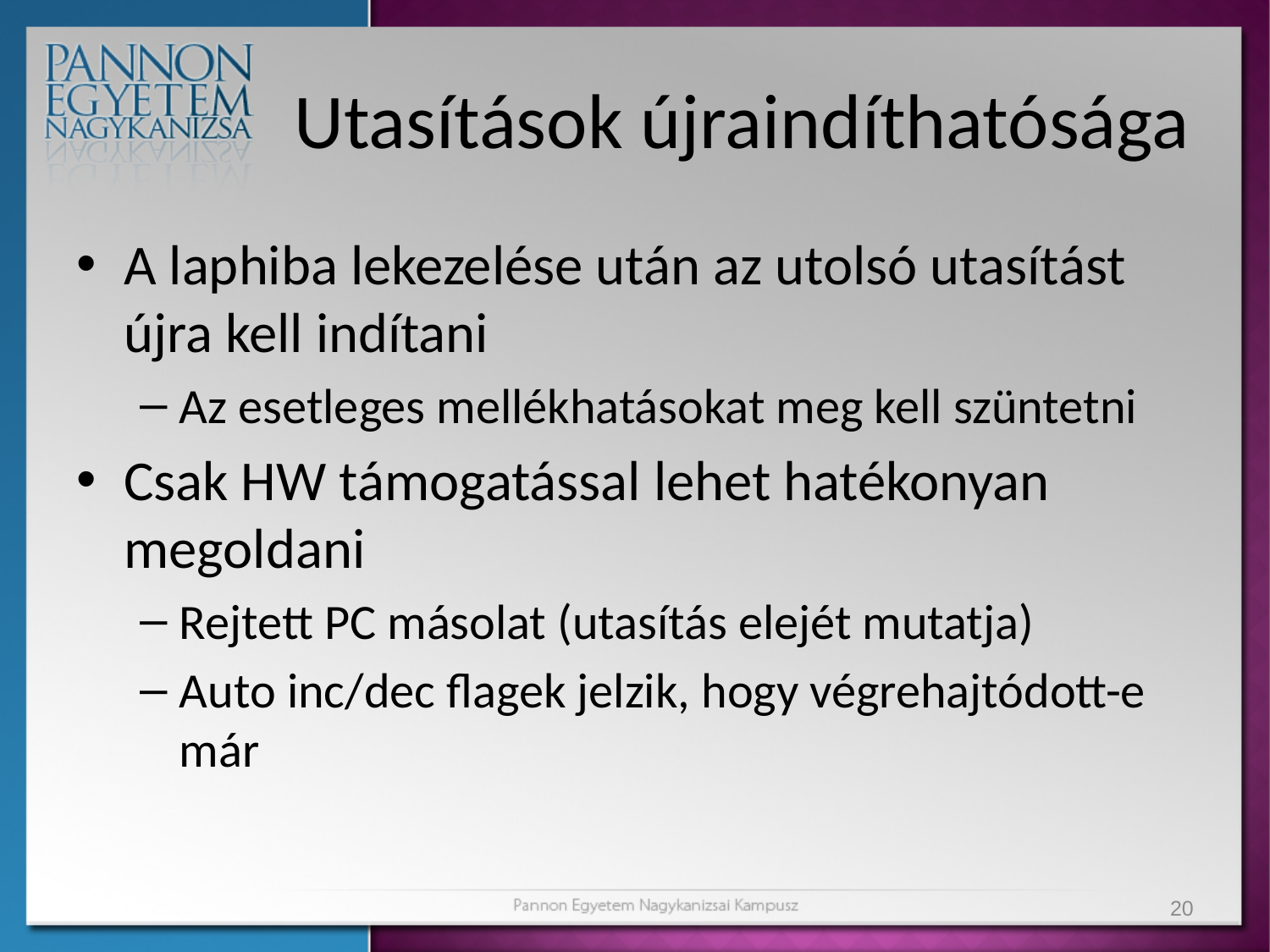

# Utasítások újraindíthatósága
A laphiba lekezelése után az utolsó utasítást újra kell indítani
Az esetleges mellékhatásokat meg kell szüntetni
Csak HW támogatással lehet hatékonyan megoldani
Rejtett PC másolat (utasítás elejét mutatja)
Auto inc/dec flagek jelzik, hogy végrehajtódott-e már
20